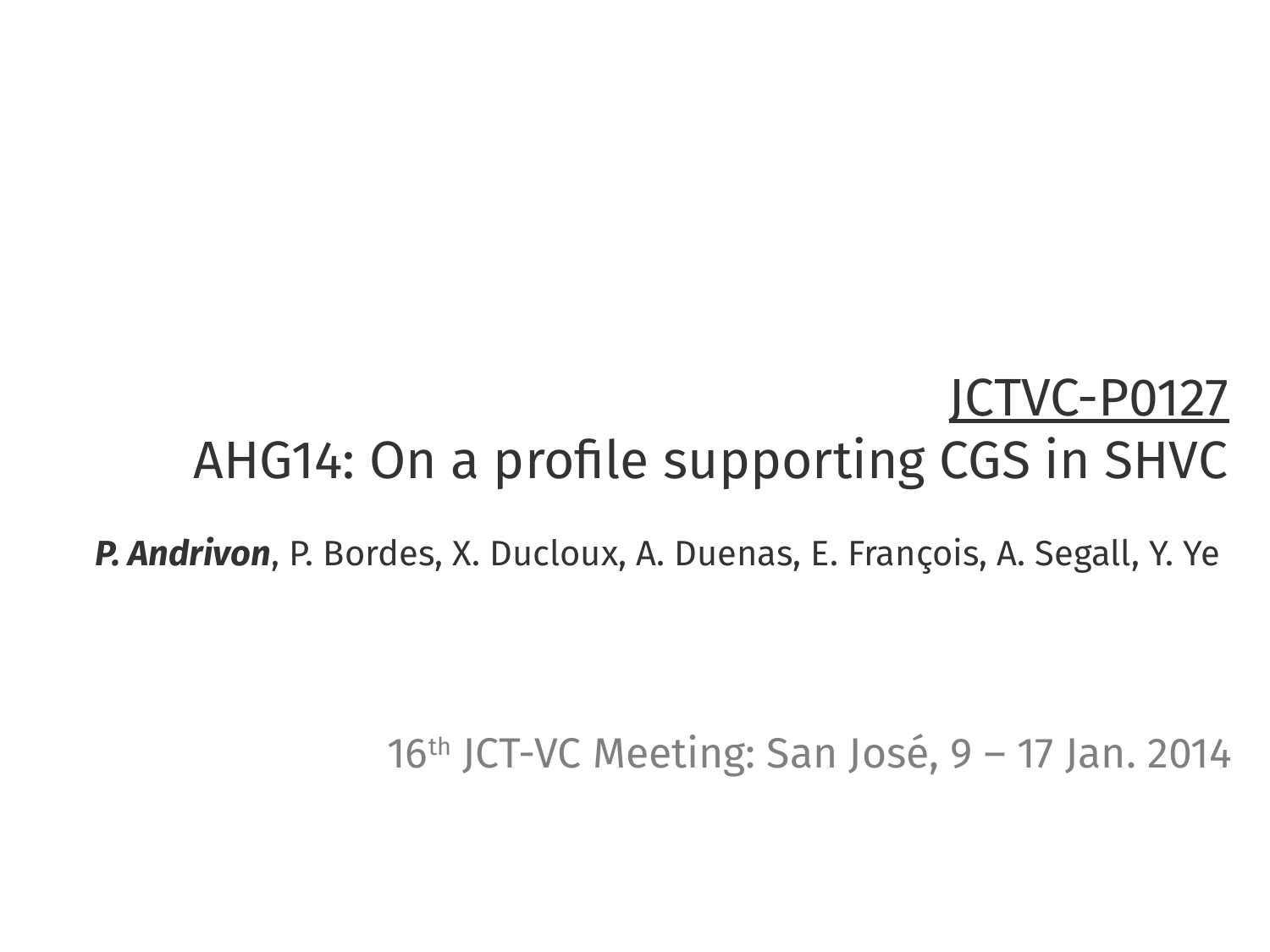

# JCTVC-P0127 AHG14: On a profile supporting CGS in SHVC
 P. Andrivon, P. Bordes, X. Ducloux, A. Duenas, E. François, A. Segall, Y. Ye

16th JCT-VC Meeting: San José, 9 – 17 Jan. 2014